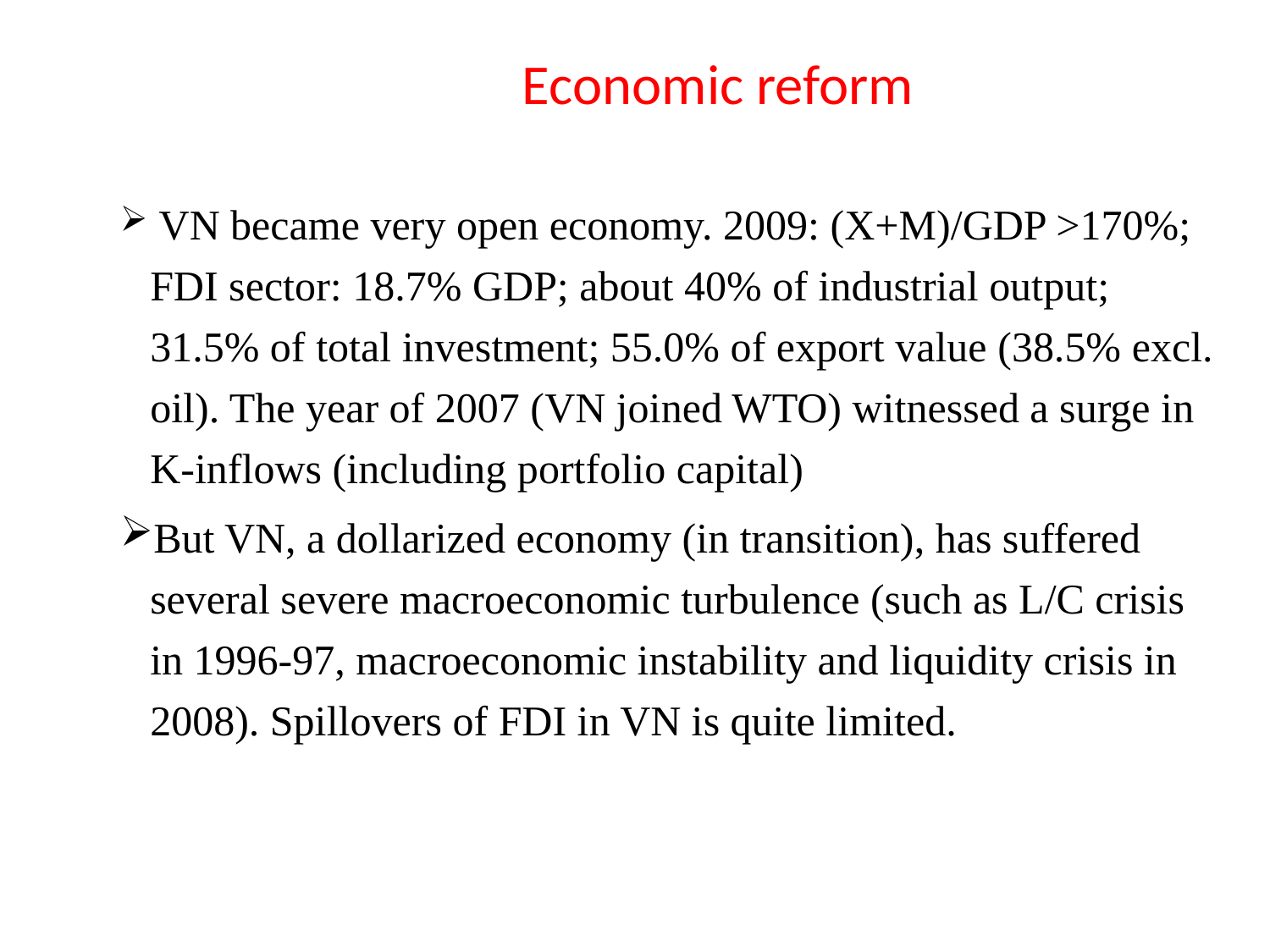

Economic reform
 VN became very open economy. 2009: (X+M)/GDP >170%; FDI sector: 18.7% GDP; about 40% of industrial output; 31.5% of total investment; 55.0% of export value (38.5% excl. oil). The year of 2007 (VN joined WTO) witnessed a surge in K-inflows (including portfolio capital)
But VN, a dollarized economy (in transition), has suffered several severe macroeconomic turbulence (such as L/C crisis in 1996-97, macroeconomic instability and liquidity crisis in 2008). Spillovers of FDI in VN is quite limited.